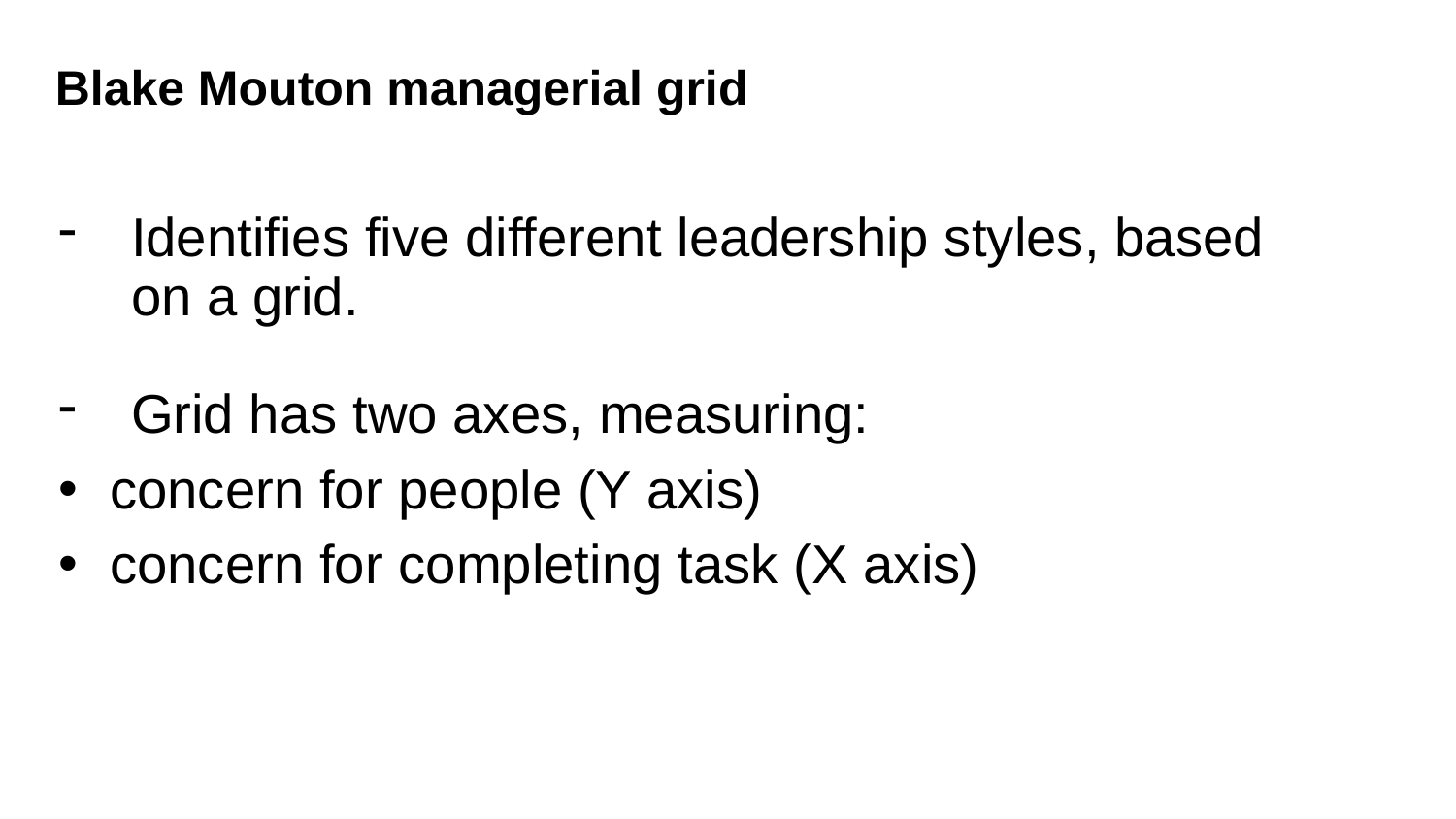

# Blake Mouton managerial grid
Identifies five different leadership styles, based on a grid.

Grid has two axes, measuring:
concern for people (Y axis)
concern for completing task (X axis)